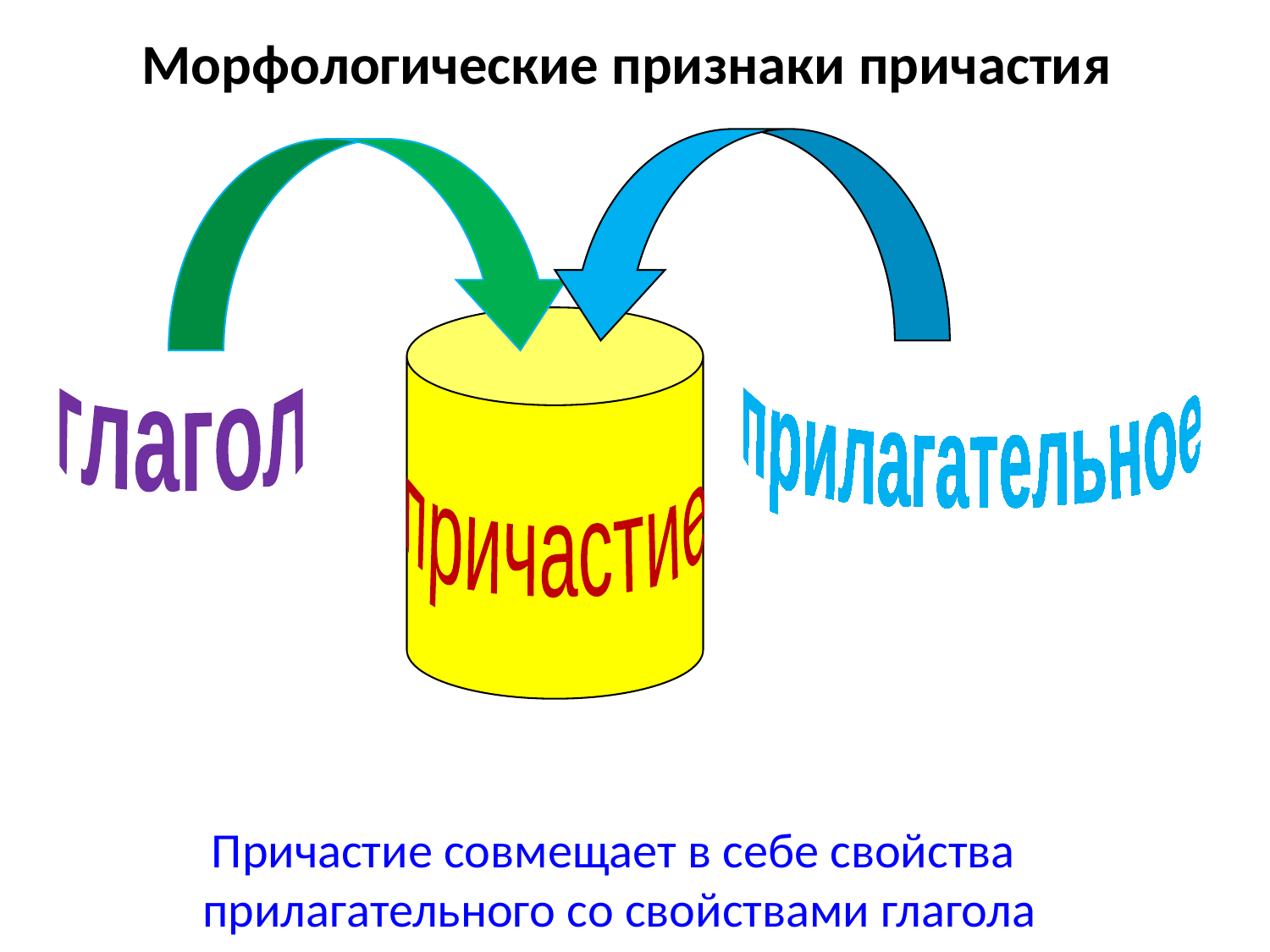

# Морфологические признаки причастия

глагол
прилагательное
причастие
Причастие совмещает в себе свойства
прилагательного со свойствами глагола